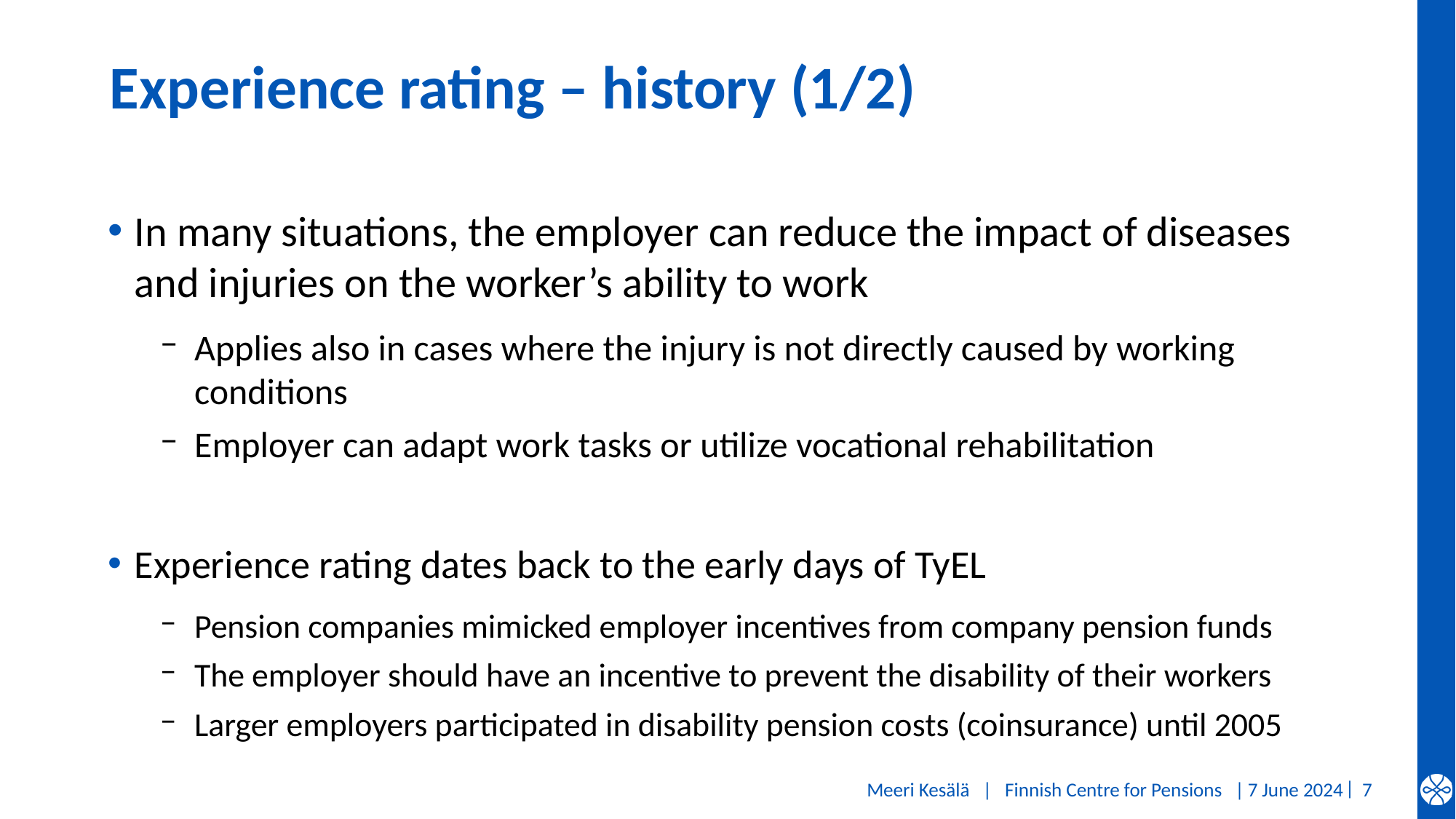

# Experience rating – history (1/2)
In many situations, the employer can reduce the impact of diseases and injuries on the worker’s ability to work
Applies also in cases where the injury is not directly caused by working conditions
Employer can adapt work tasks or utilize vocational rehabilitation

Experience rating dates back to the early days of TyEL
Pension companies mimicked employer incentives from company pension funds
The employer should have an incentive to prevent the disability of their workers
Larger employers participated in disability pension costs (coinsurance) until 2005
Meeri Kesälä   |   Finnish Centre for Pensions   |
7 June 2024
7